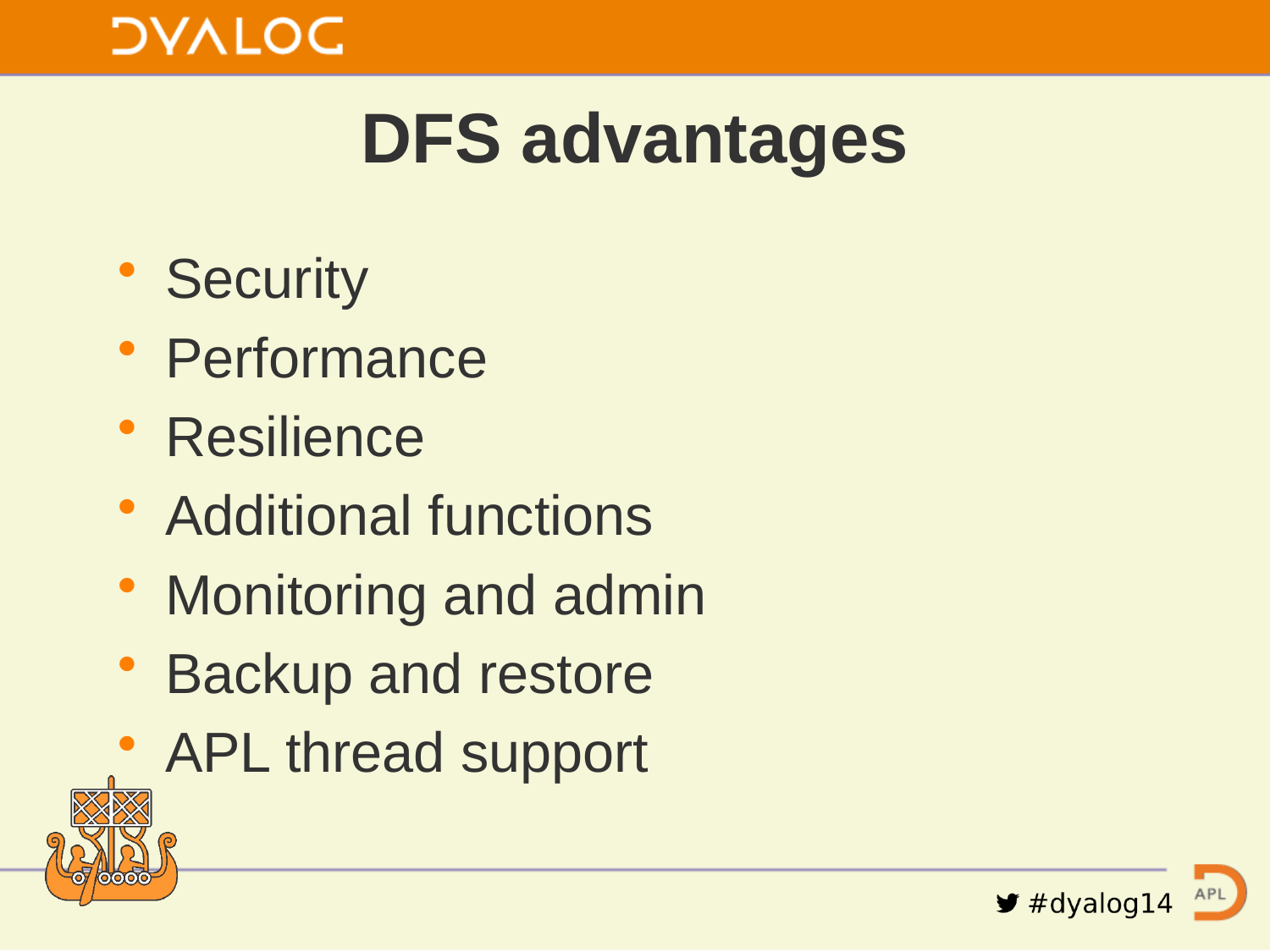

# DFS advantages
Security
Performance
Resilience
Additional functions
Monitoring and admin
Backup and restore
APL thread support